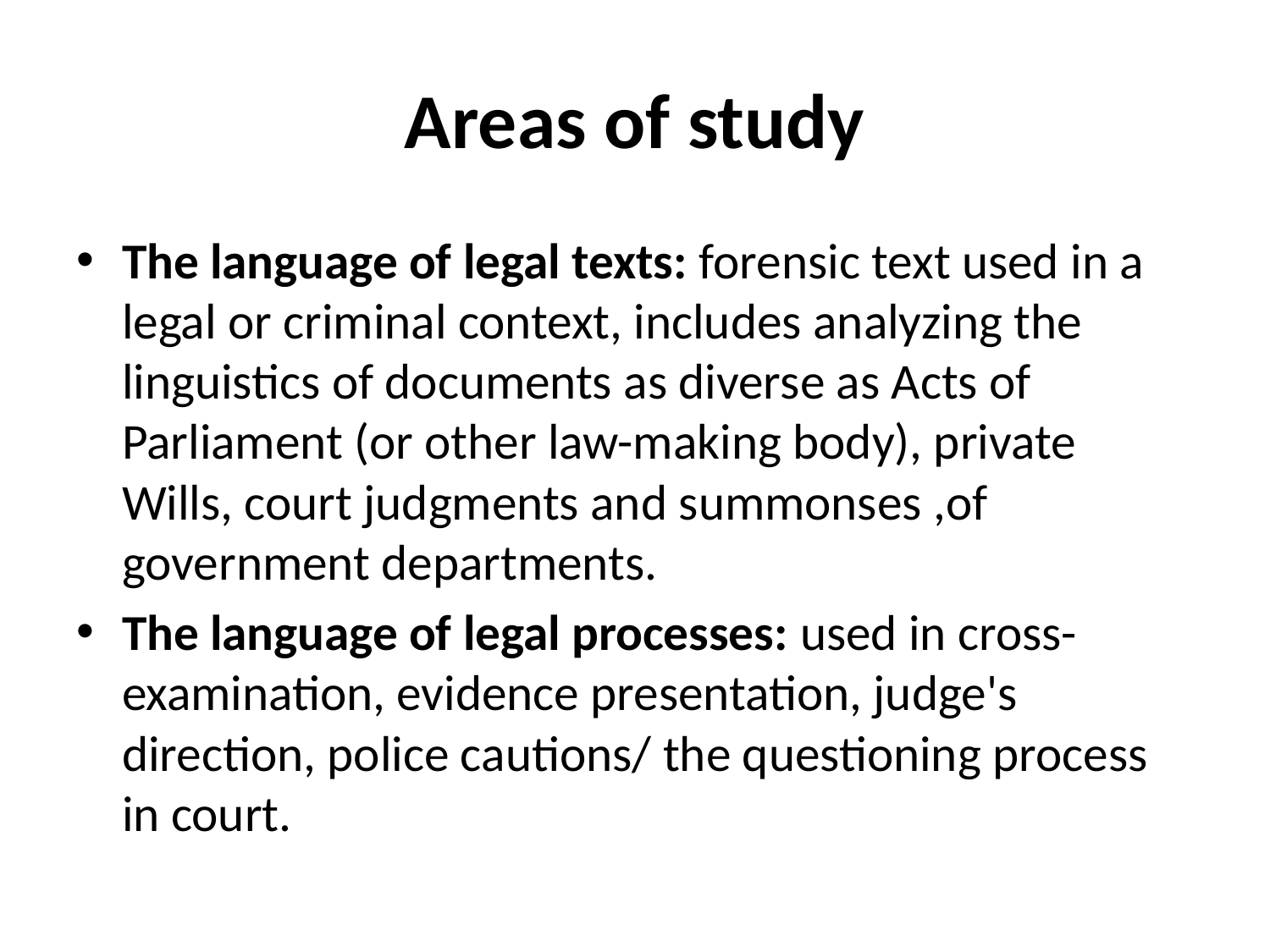

# Areas of study
The language of legal texts: forensic text used in a legal or criminal context, includes analyzing the linguistics of documents as diverse as Acts of Parliament (or other law-making body), private Wills, court judgments and summonses ,of  government departments.
The language of legal processes: used in cross-examination, evidence presentation, judge's direction, police cautions/ the questioning process in court.